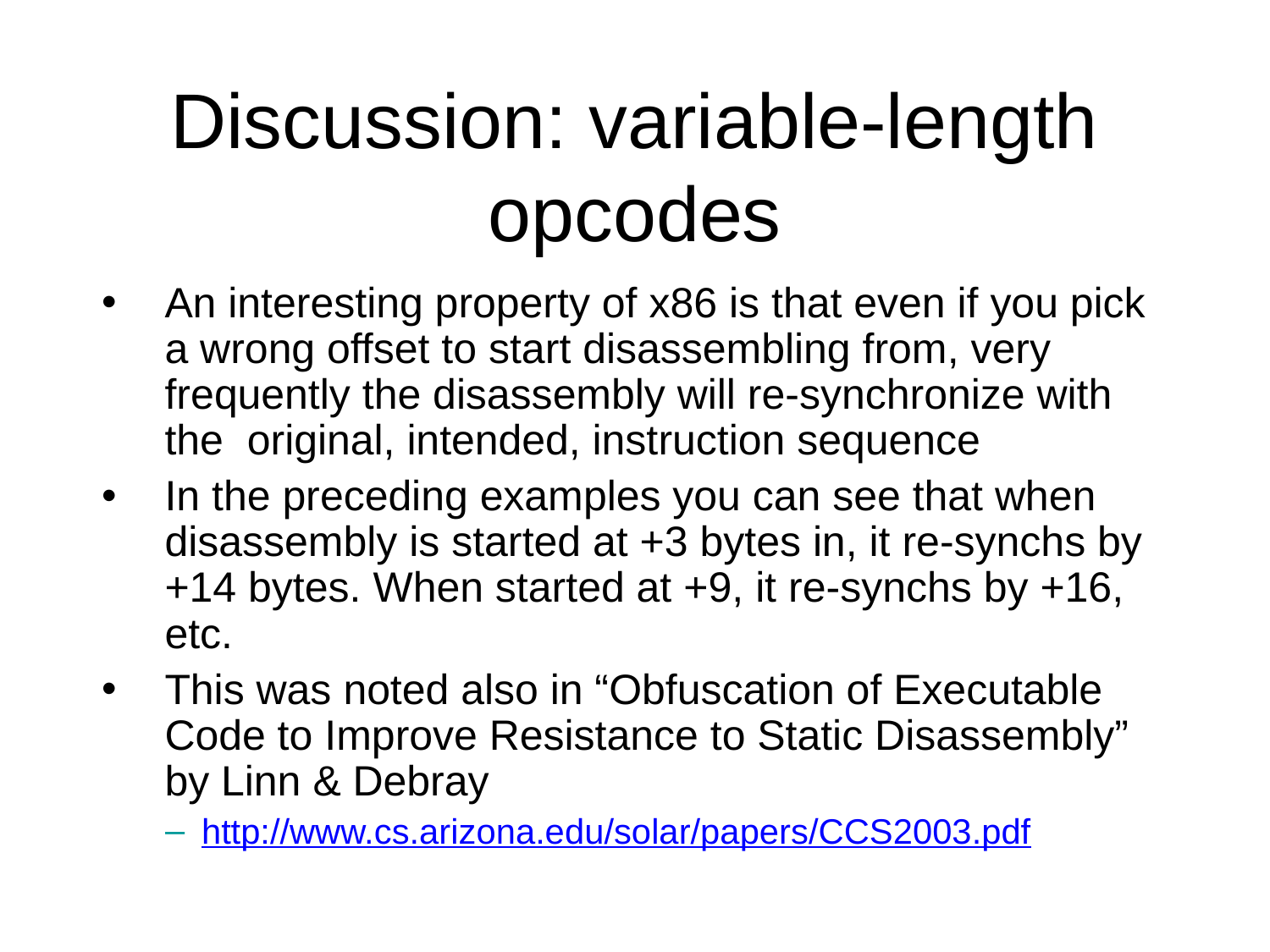

Discussion: variable-length opcodes
An interesting property of x86 is that even if you pick a wrong offset to start disassembling from, very frequently the disassembly will re-synchronize with the  original, intended, instruction sequence
In the preceding examples you can see that when disassembly is started at +3 bytes in, it re-synchs by +14 bytes. When started at +9, it re-synchs by +16, etc.
This was noted also in “Obfuscation of Executable Code to Improve Resistance to Static Disassembly” by Linn & Debray
http://www.cs.arizona.edu/solar/papers/CCS2003.pdf